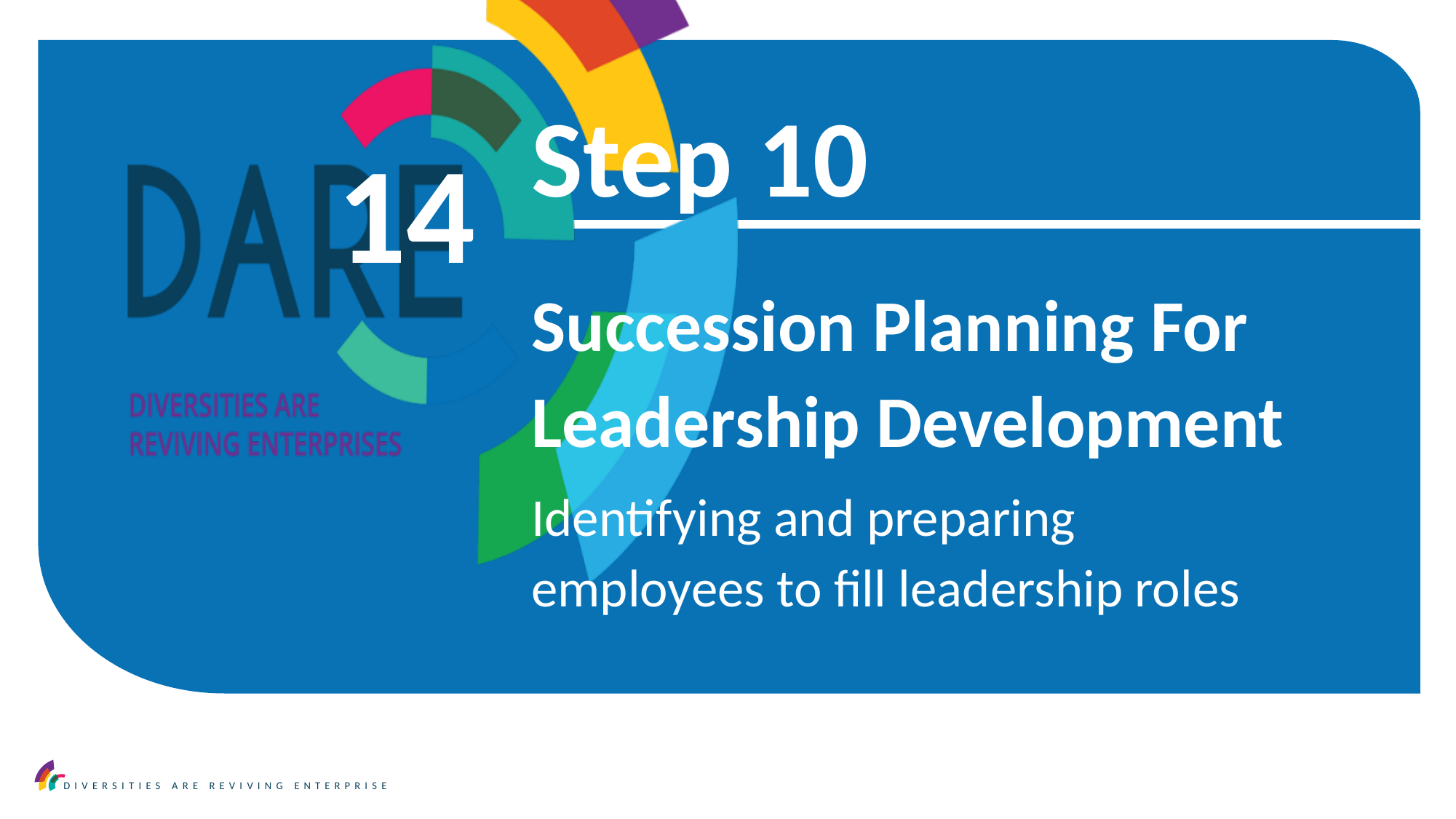

Step 10
14
Succession Planning For Leadership Development
Identifying and preparing employees to fill leadership roles